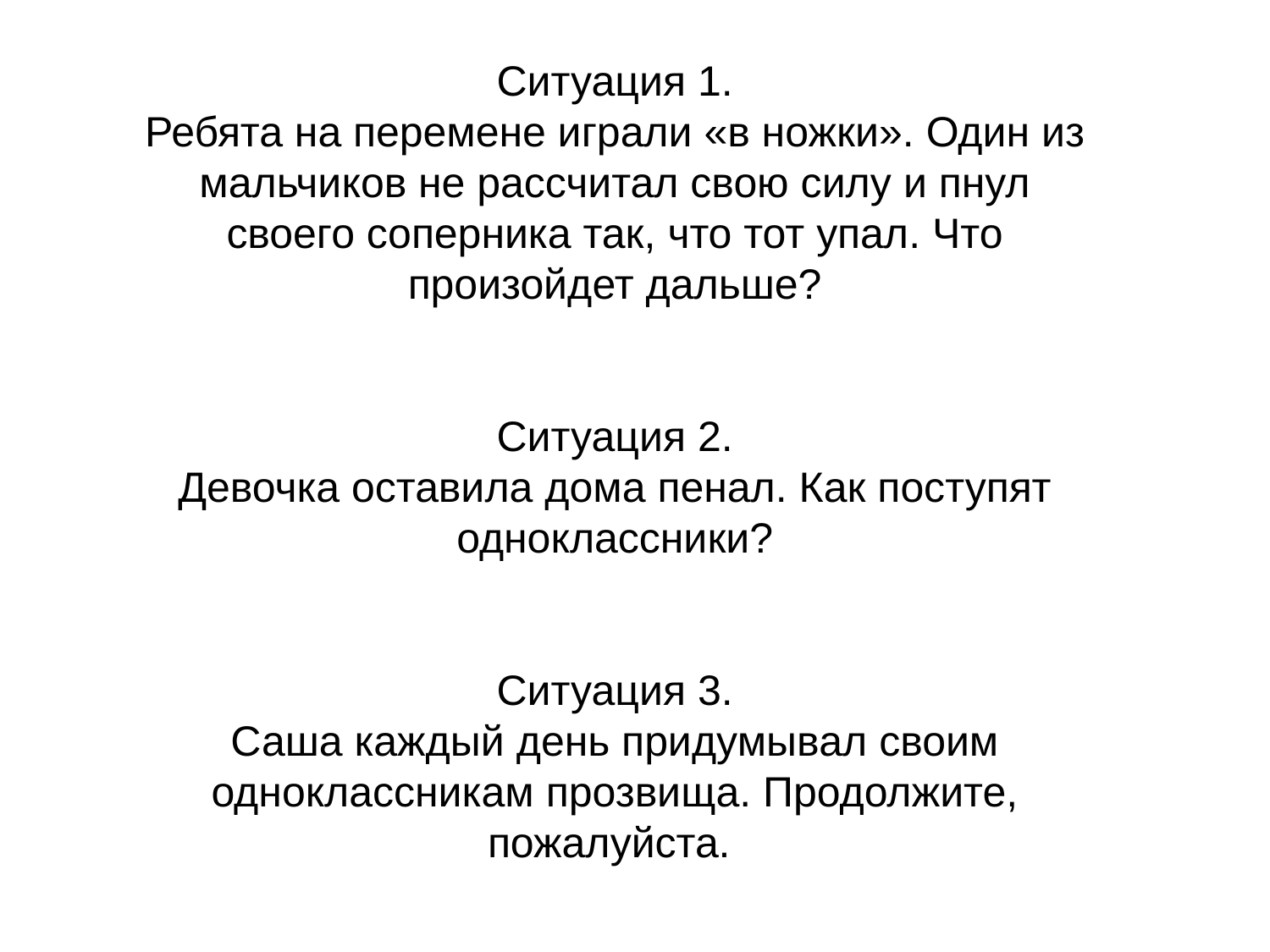

Ситуация 1.
Ребята на перемене играли «в ножки». Один из мальчиков не рассчитал свою силу и пнул своего соперника так, что тот упал. Что произойдет дальше?

Ситуация 2.
Девочка оставила дома пенал. Как поступят одноклассники?

Ситуация 3.
Саша каждый день придумывал своим одноклассникам прозвища. Продолжите, пожалуйста.